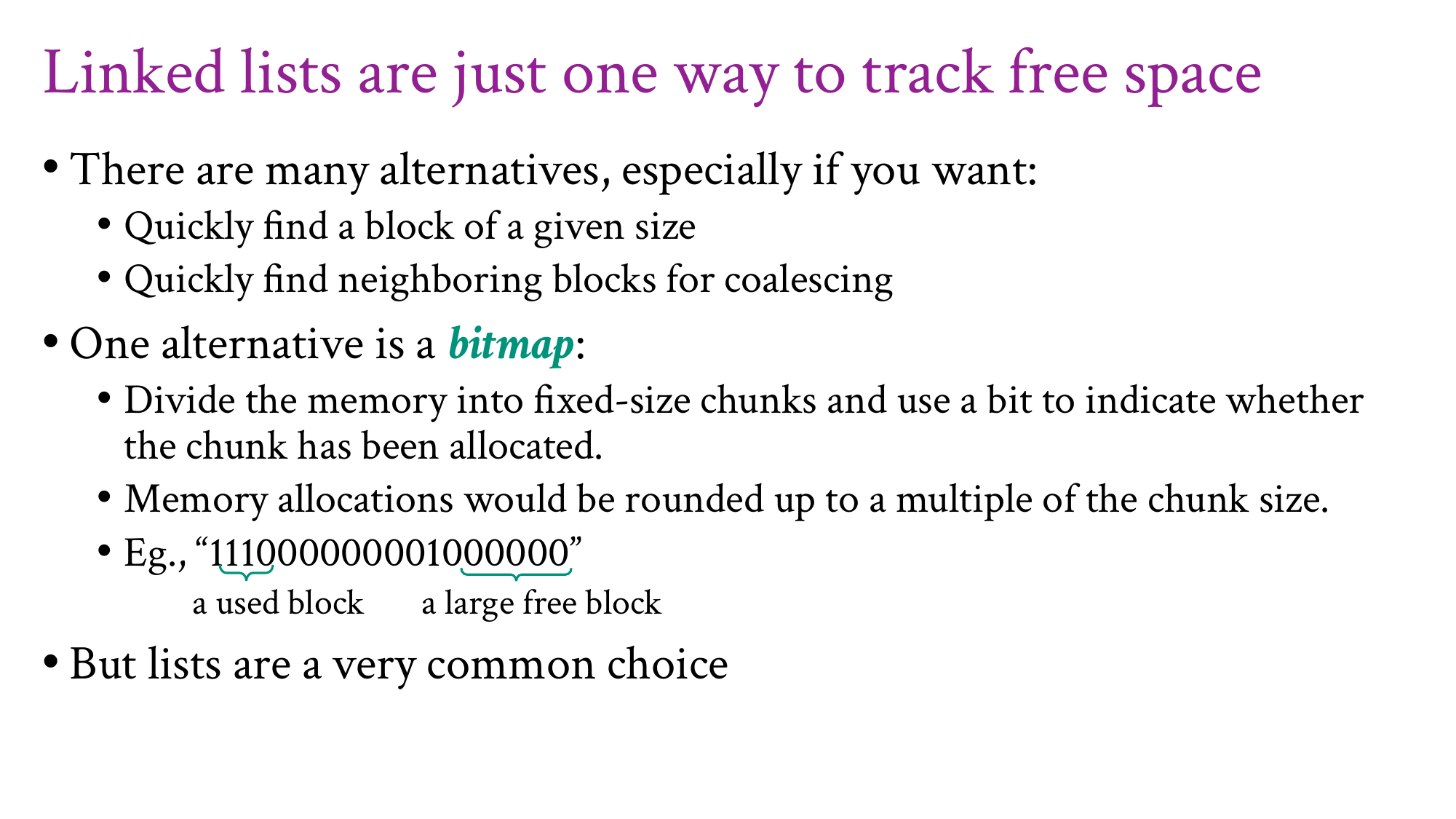

# Linked lists are just one way to track free space
There are many alternatives, especially if you want:
Quickly find a block of a given size
Quickly find neighboring blocks for coalescing
One alternative is a bitmap:
Divide the memory into fixed-size chunks and use a bit to indicate whether the chunk has been allocated.
Memory allocations would be rounded up to a multiple of the chunk size.
Eg., “111000000001000000”
     a used block       a large free block
But lists are a very common choice